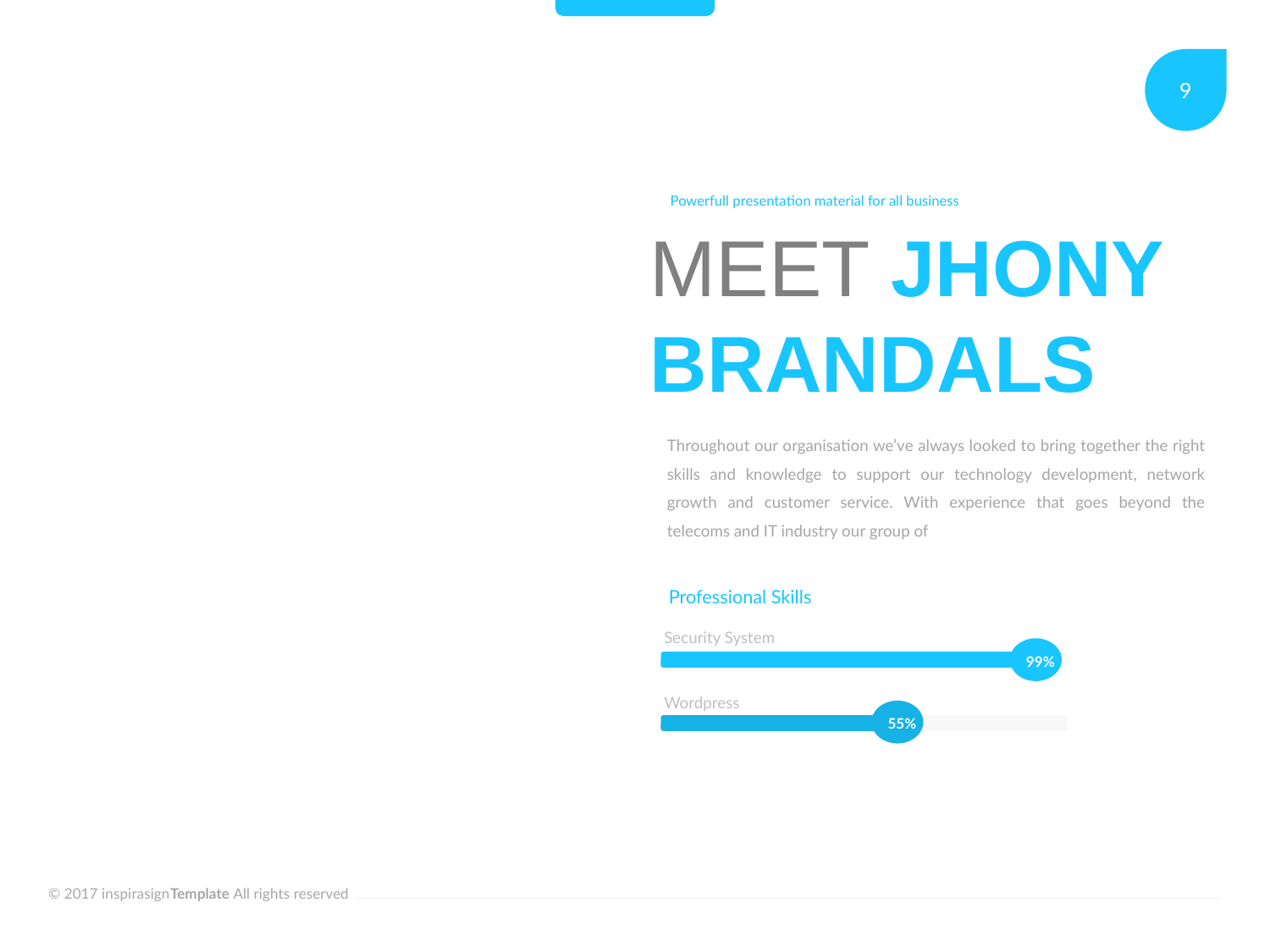

Powerfull presentation material for all business
MEET JHONY
BRANDALS

Throughout our organisation we’ve always looked to bring together the right skills and knowledge to support our technology development, network growth and customer service. With experience that goes beyond the telecoms and IT industry our group of
Professional Skills
Security System

99%

Wordpress

55%